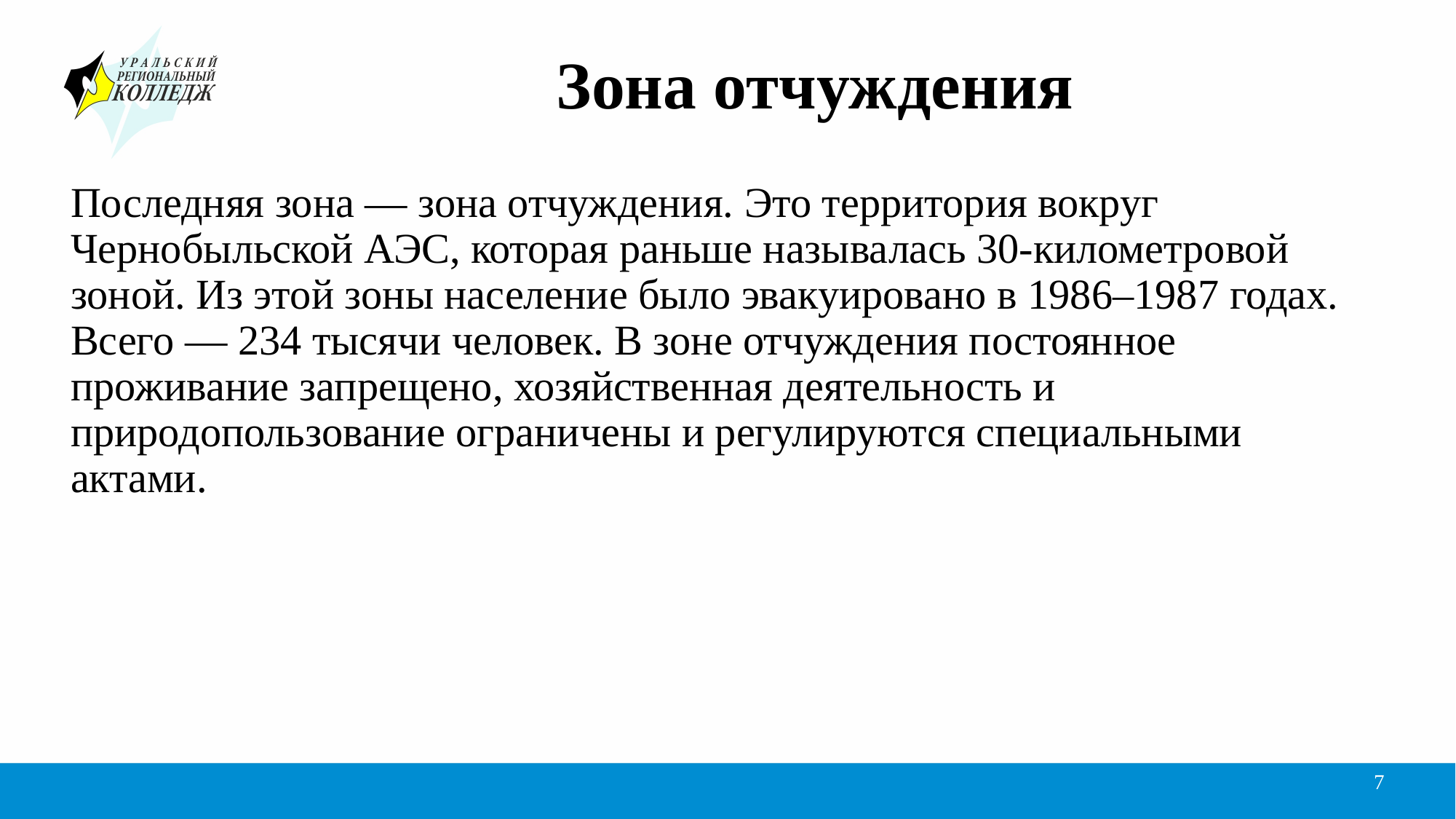

# Зона отчуждения
Последняя зона — зона отчуждения. Это территория вокруг Чернобыльской АЭС, которая раньше называлась 30-километровой зоной. Из этой зоны население было эвакуировано в 1986–1987 годах. Всего — 234 тысячи человек. В зоне отчуждения постоянное проживание запрещено, хозяйственная деятельность и природопользование ограничены и регулируются специальными актами.

7